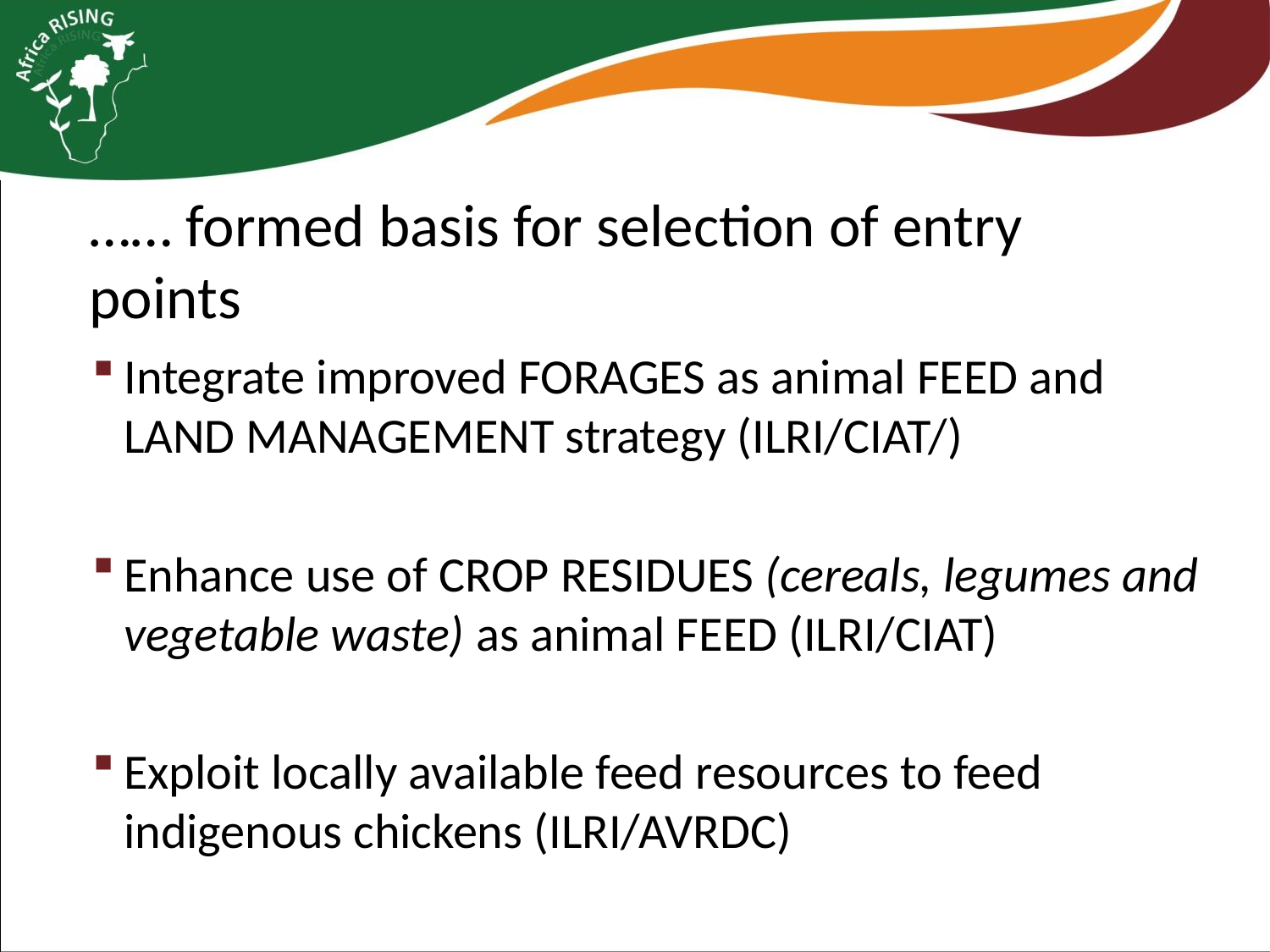

…… formed basis for selection of entry points
Integrate improved FORAGES as animal FEED and LAND MANAGEMENT strategy (ILRI/CIAT/)

Enhance use of CROP RESIDUES (cereals, legumes and vegetable waste) as animal FEED (ILRI/CIAT)

Exploit locally available feed resources to feed indigenous chickens (ILRI/AVRDC)